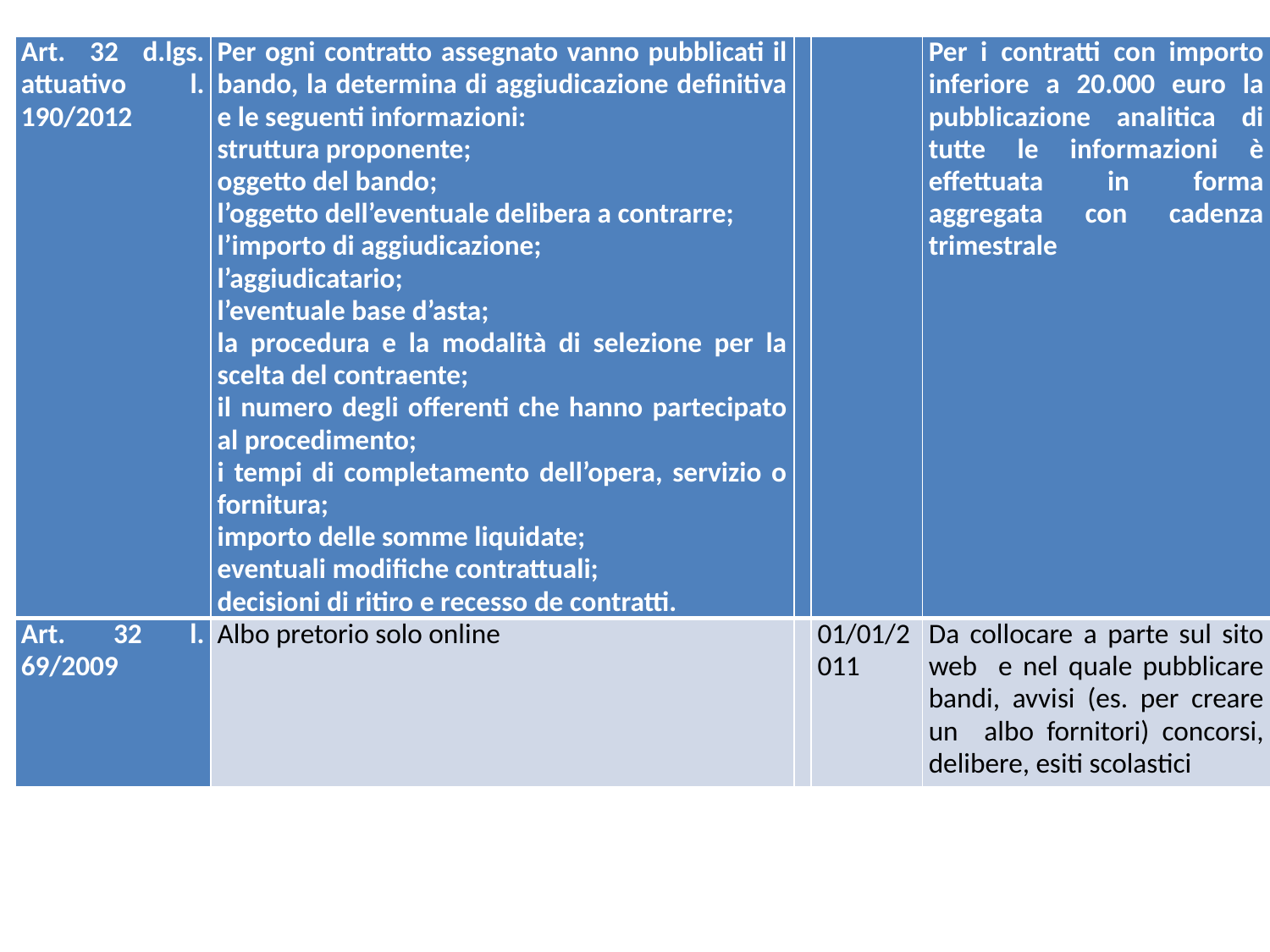

| Art. 32 d.lgs. attuativo l. 190/2012 | Per ogni contratto assegnato vanno pubblicati il bando, la determina di aggiudicazione definitiva e le seguenti informazioni: struttura proponente; oggetto del bando; l’oggetto dell’eventuale delibera a contrarre; l’importo di aggiudicazione; l’aggiudicatario; l’eventuale base d’asta; la procedura e la modalità di selezione per la scelta del contraente; il numero degli offerenti che hanno partecipato al procedimento; i tempi di completamento dell’opera, servizio o fornitura; importo delle somme liquidate; eventuali modifiche contrattuali; decisioni di ritiro e recesso de contratti. |  |  | Per i contratti con importo inferiore a 20.000 euro la pubblicazione analitica di tutte le informazioni è effettuata in forma aggregata con cadenza trimestrale |
| --- | --- | --- | --- | --- |
| Art. 32 l. 69/2009 | Albo pretorio solo online |  | 01/01/2011 | Da collocare a parte sul sito web e nel quale pubblicare bandi, avvisi (es. per creare un albo fornitori) concorsi, delibere, esiti scolastici |